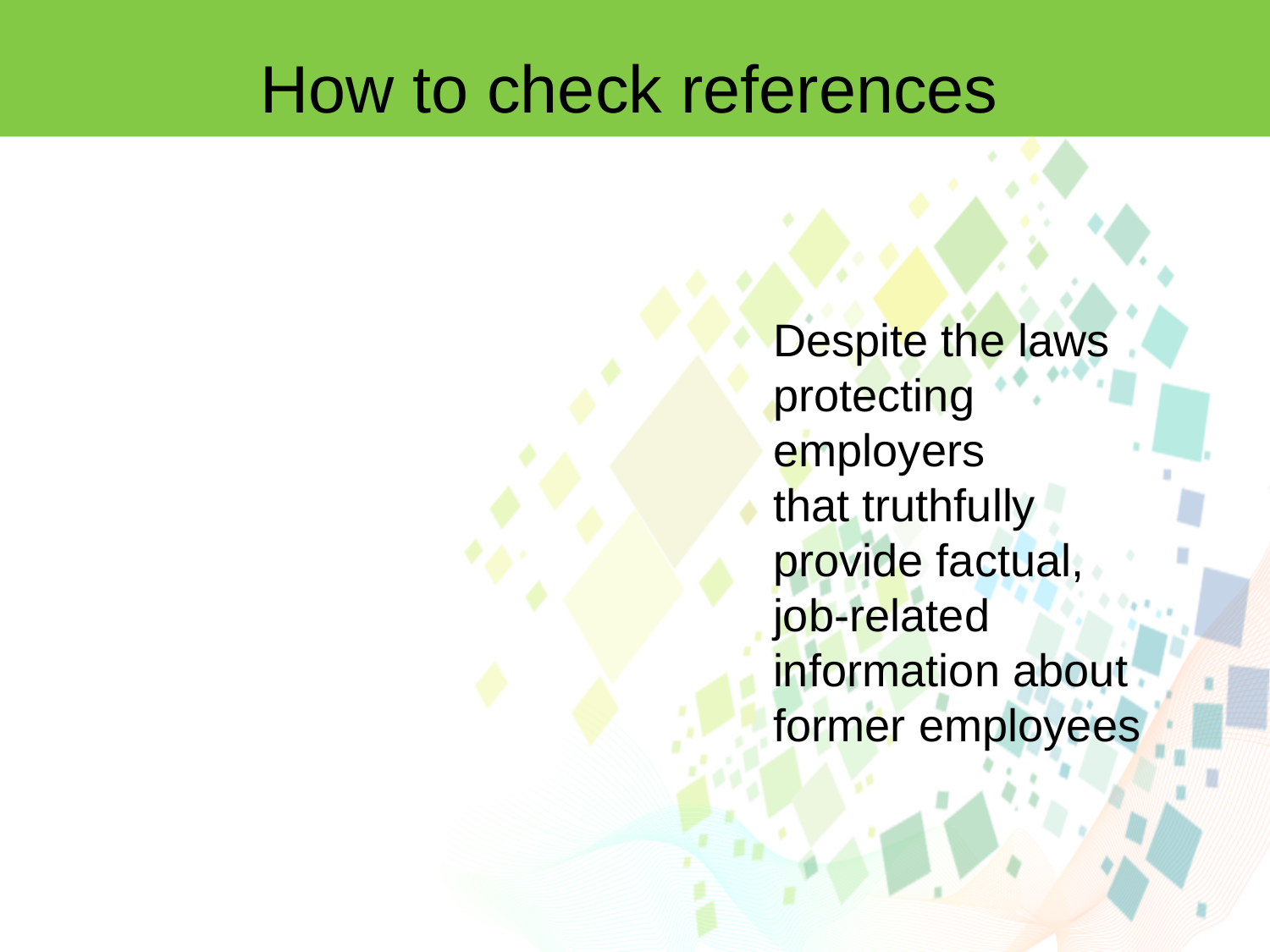

How to check references
Despite the laws protecting employers
that truthfully provide factual, job-related information about former employees